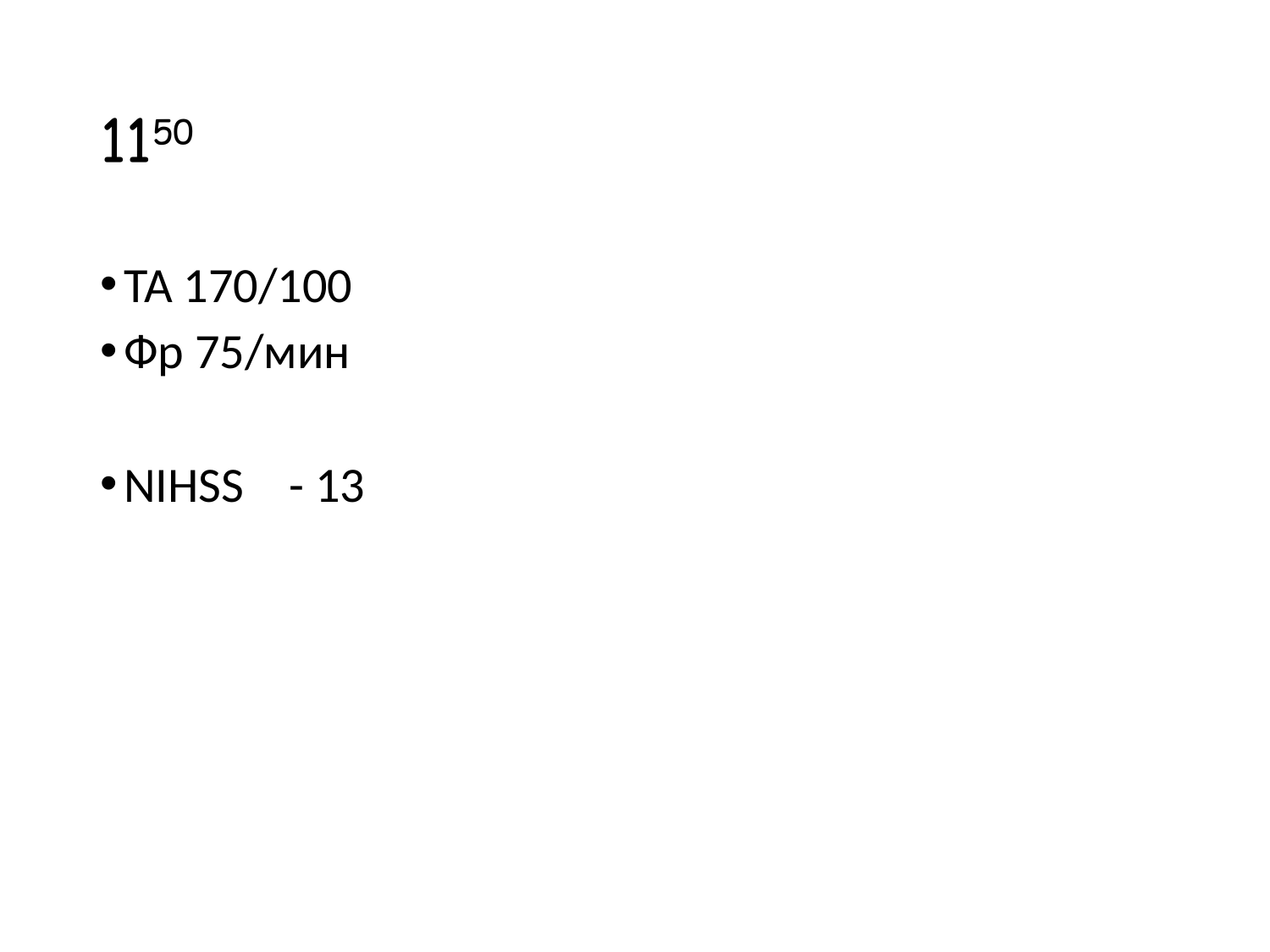

# 1150
TA 170/100
Фр 75/мин

NIHSS    - 13